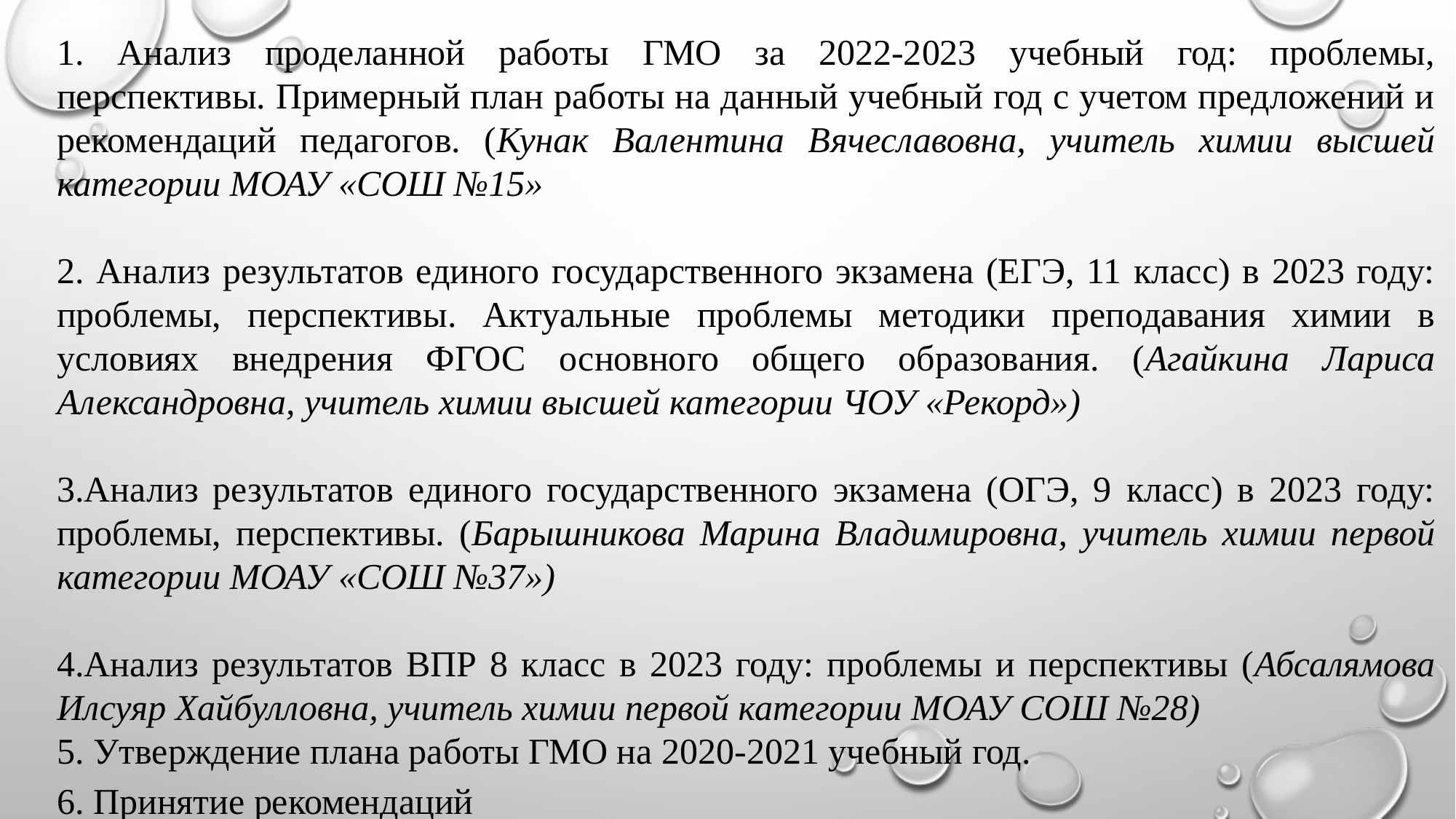

1. Анализ проделанной работы ГМО за 2022-2023 учебный год: проблемы, перспективы. Примерный план работы на данный учебный год с учетом предложений и рекомендаций педагогов. (Кунак Валентина Вячеславовна, учитель химии высшей категории МОАУ «СОШ №15»

2. Анализ результатов единого государственного экзамена (ЕГЭ, 11 класс) в 2023 году: проблемы, перспективы. Актуальные проблемы методики преподавания химии в условиях внедрения ФГОС основного общего образования. (Агайкина Лариса Александровна, учитель химии высшей категории ЧОУ «Рекорд»)

3.Анализ результатов единого государственного экзамена (ОГЭ, 9 класс) в 2023 году: проблемы, перспективы. (Барышникова Марина Владимировна, учитель химии первой категории МОАУ «СОШ №37»)

4.Анализ результатов ВПР 8 класс в 2023 году: проблемы и перспективы (Абсалямова Илсуяр Хайбулловна, учитель химии первой категории МОАУ СОШ №28)
5. Утверждение плана работы ГМО на 2020-2021 учебный год.
6. Принятие рекомендаций